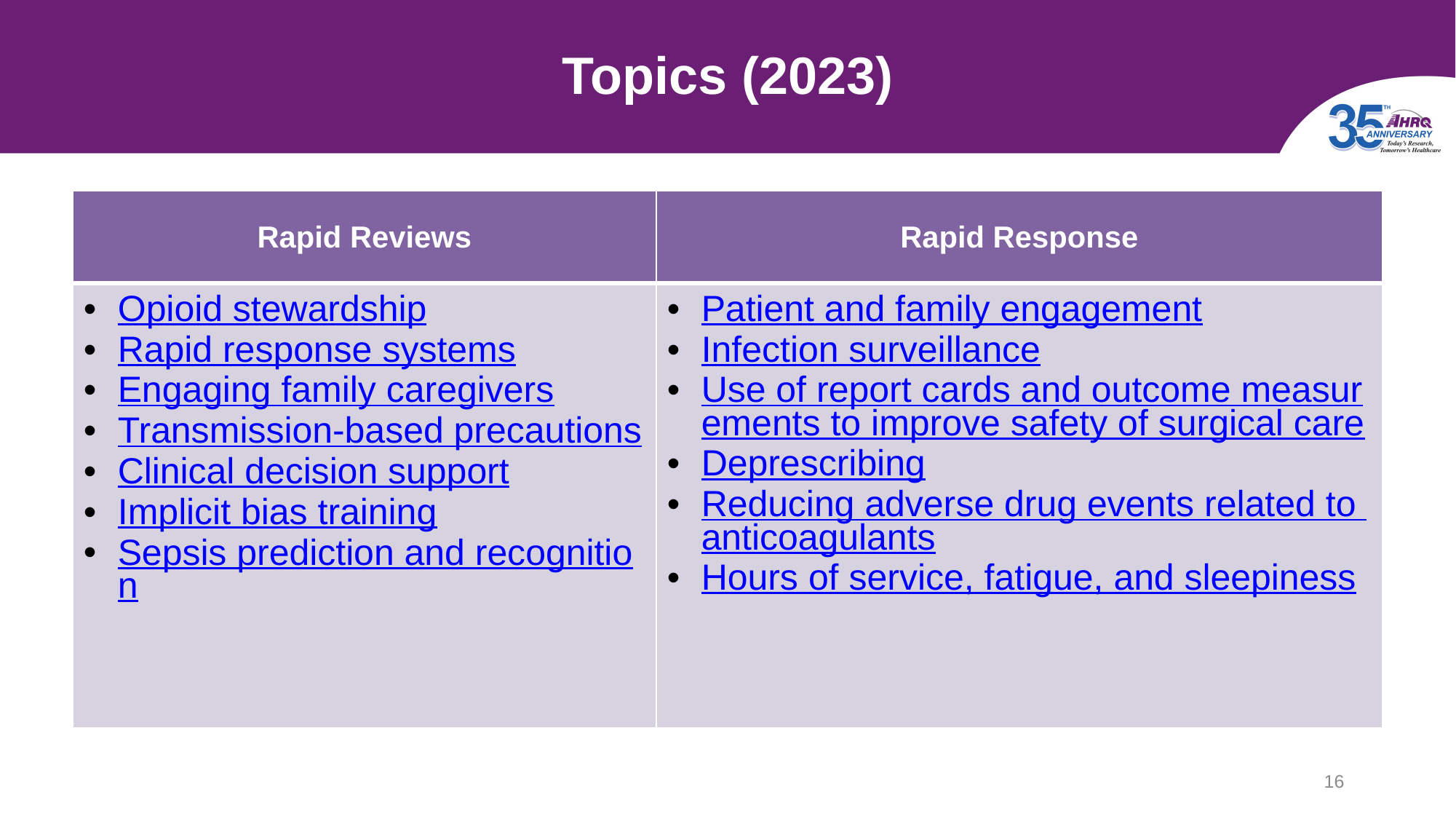

# Topics (2023)
| Rapid Reviews | Rapid Response |
| --- | --- |
| Opioid stewardship Rapid response systems Engaging family caregivers Transmission-based precautions Clinical decision support Implicit bias training Sepsis prediction and recognition | Patient and family engagement Infection surveillance Use of report cards and outcome measurements to improve safety of surgical care Deprescribing Reducing adverse drug events related to anticoagulants Hours of service, fatigue, and sleepiness |
16